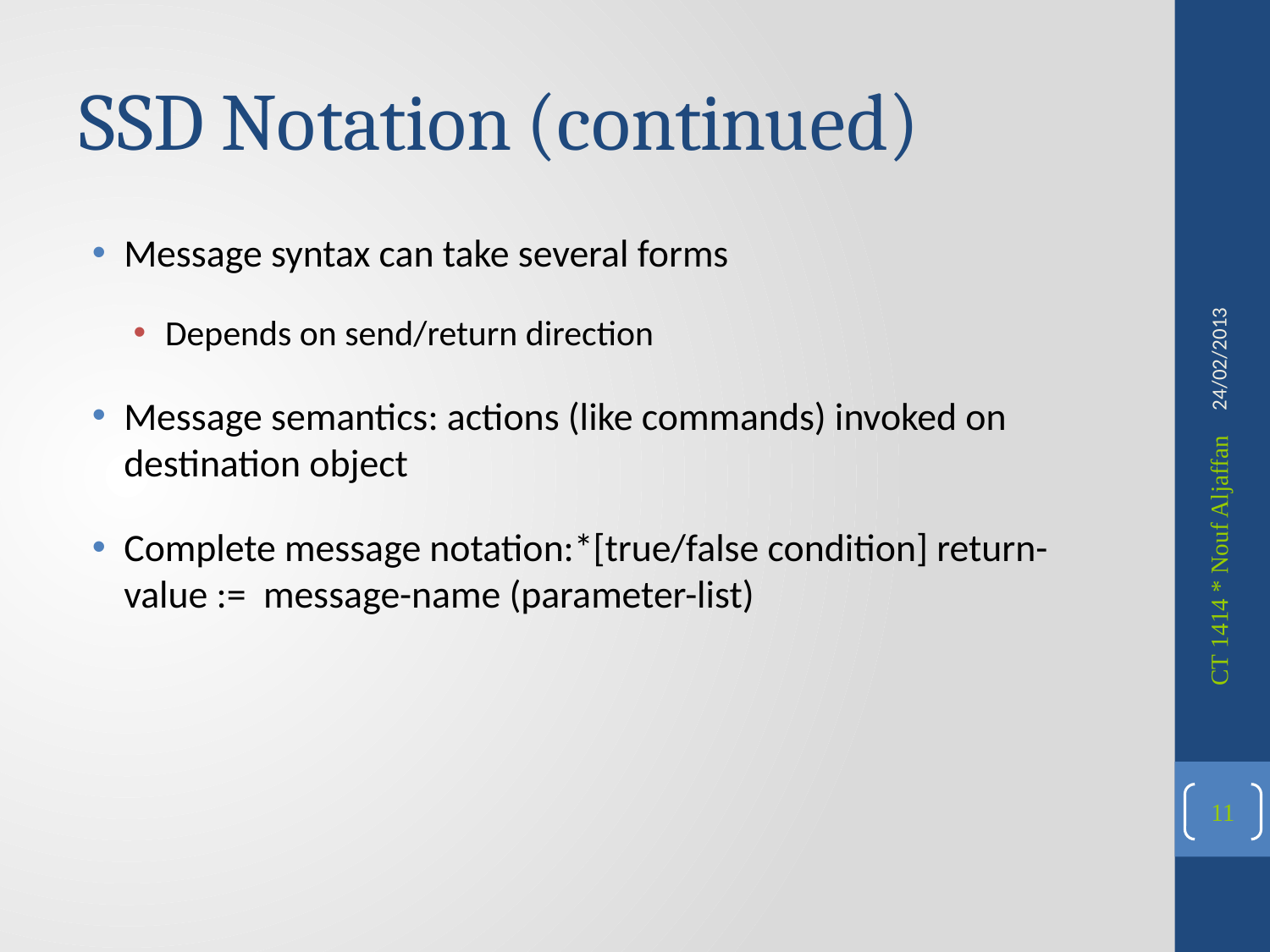

# SSD Notation (continued)
Message syntax can take several forms
Depends on send/return direction
Message semantics: actions (like commands) invoked on destination object
Complete message notation:*[true/false condition] return-value :=  message-name (parameter-list)

24/02/2013
CT 1414 * Nouf Aljaffan
11